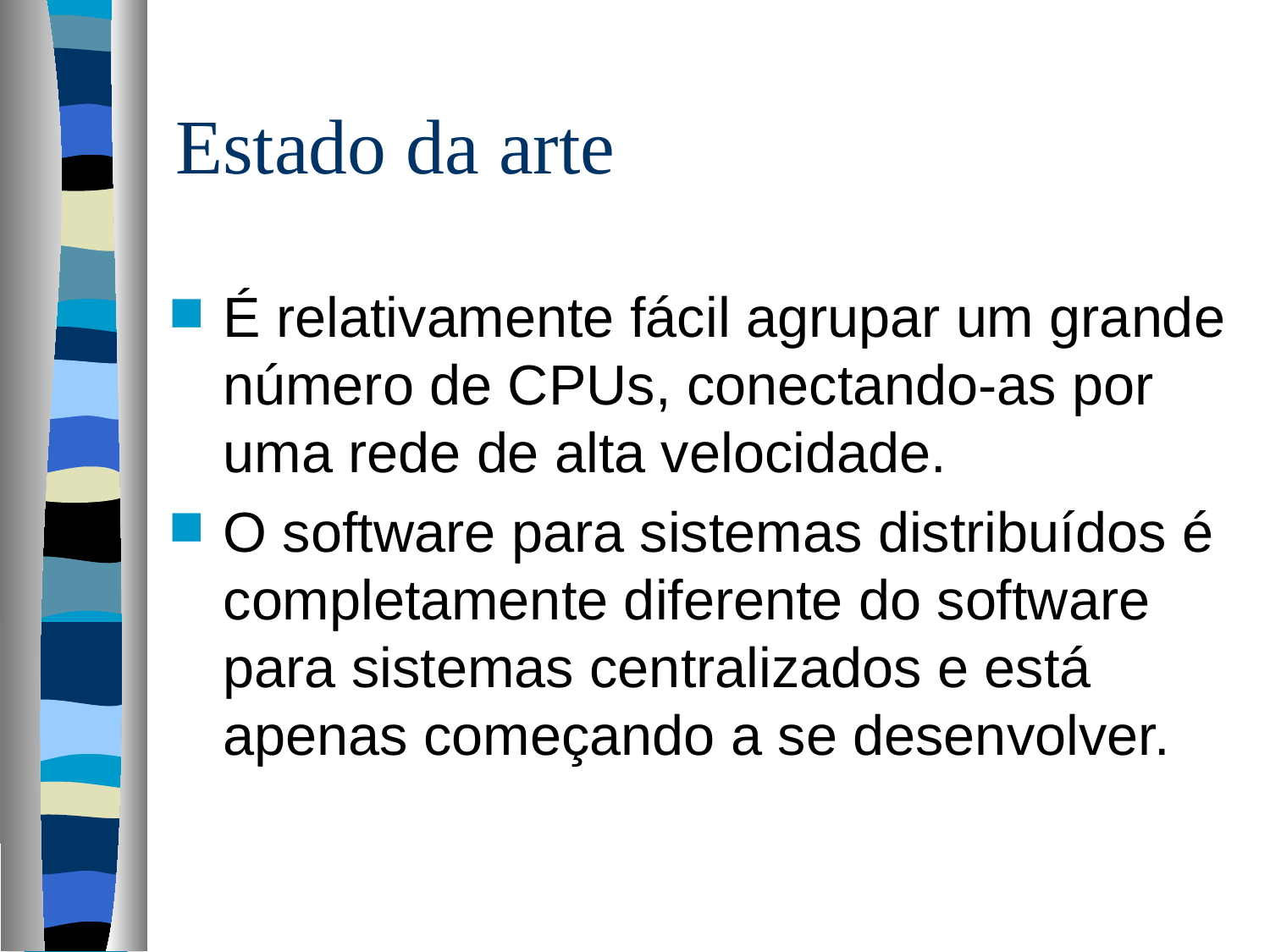

# Estado da arte
É relativamente fácil agrupar um grande número de CPUs, conectando-as por uma rede de alta velocidade.
O software para sistemas distribuídos é completamente diferente do software para sistemas centralizados e está apenas começando a se desenvolver.